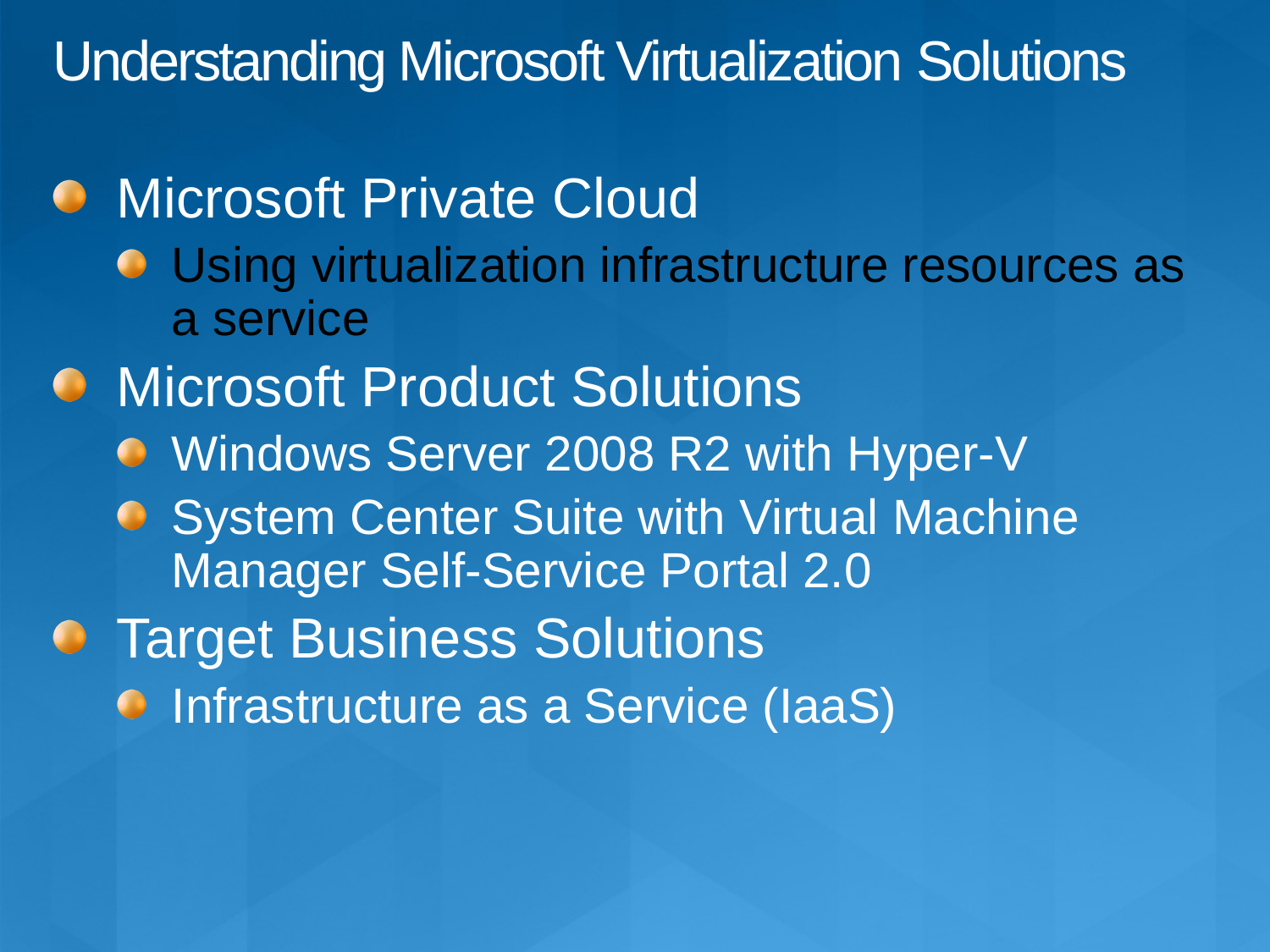

# Understanding Microsoft Virtualization Solutions
Microsoft Private Cloud
Using virtualization infrastructure resources as a service
Microsoft Product Solutions
Windows Server 2008 R2 with Hyper-V
System Center Suite with Virtual Machine Manager Self-Service Portal 2.0
Target Business Solutions
Infrastructure as a Service (IaaS)